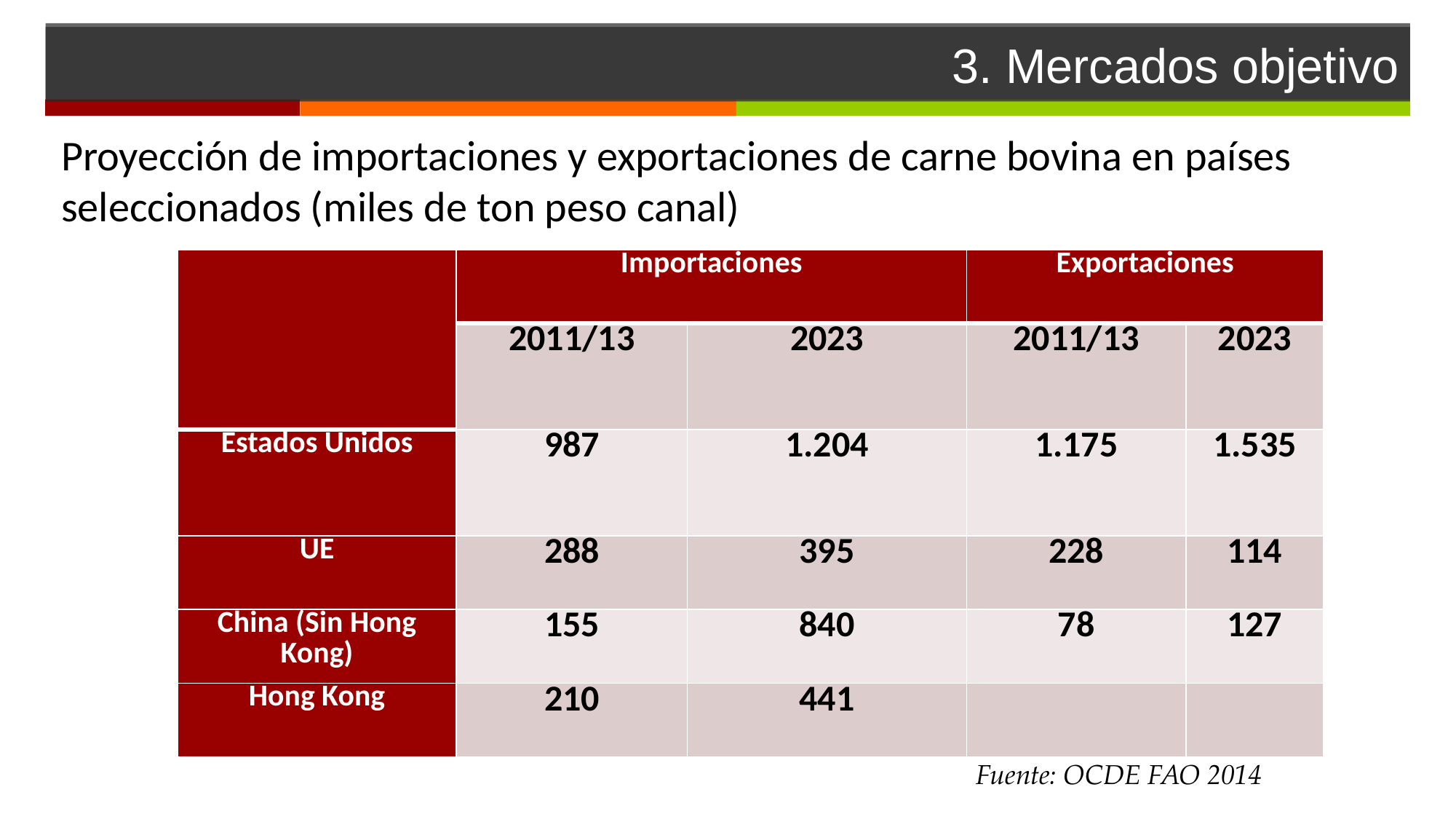

# 3. Mercados objetivo
Proyección de importaciones y exportaciones de carne bovina en países seleccionados (miles de ton peso canal)
|  | Importaciones |  | Exportaciones |  |
| --- | --- | --- | --- | --- |
|  | 2011/13 | 2023 | 2011/13 | 2023 |
| Estados Unidos | 987 | 1.204 | 1.175 | 1.535 |
| UE | 288 | 395 | 228 | 114 |
| China (Sin Hong Kong) | 155 | 840 | 78 | 127 |
| Hong Kong | 210 | 441 |  |  |
Fuente: OCDE FAO 2014